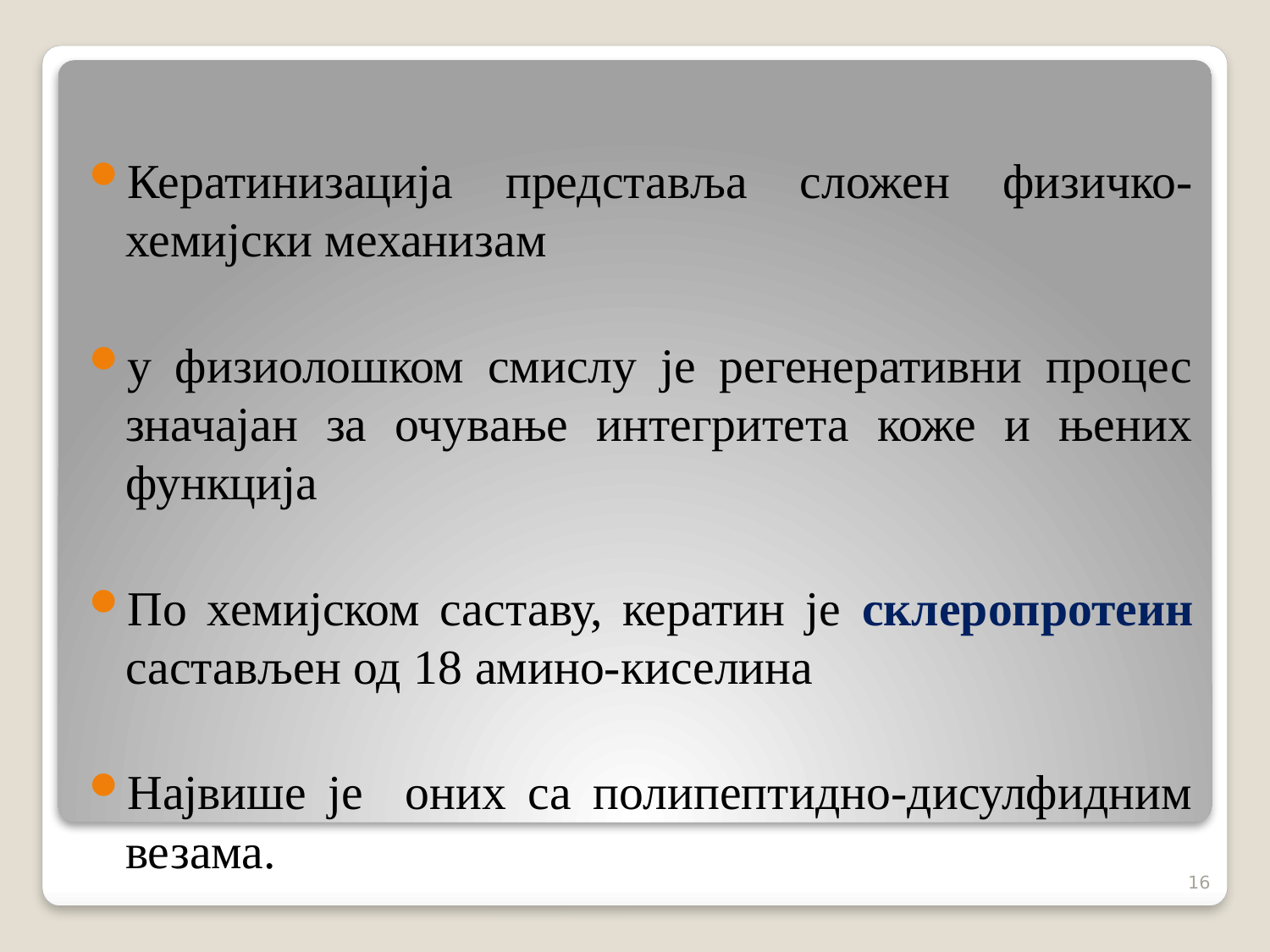

Кератинизација представља сложен физичко-хемијски механизам

у физиолошком смислу је регенеративни процес значајан за очување интегритета коже и њених функција

По хемијском саставу, кератин је склеропротеин састављен од 18 амино-киселина

Највише је  оних са полипептидно-дисулфидним везама.

16